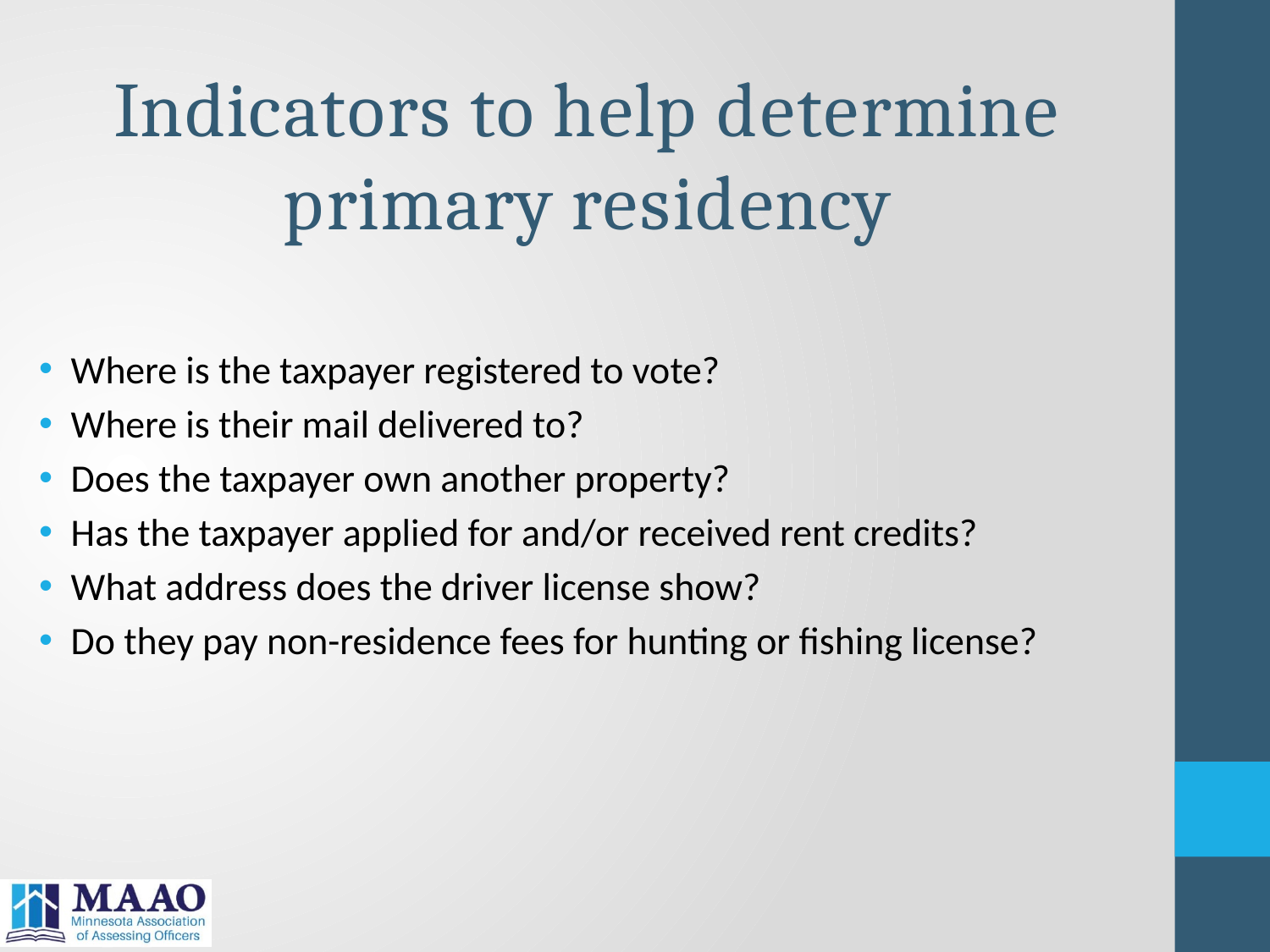

Indicators to help determine primary residency
Where is the taxpayer registered to vote?
Where is their mail delivered to?
Does the taxpayer own another property?
Has the taxpayer applied for and/or received rent credits?
What address does the driver license show?
Do they pay non-residence fees for hunting or fishing license?